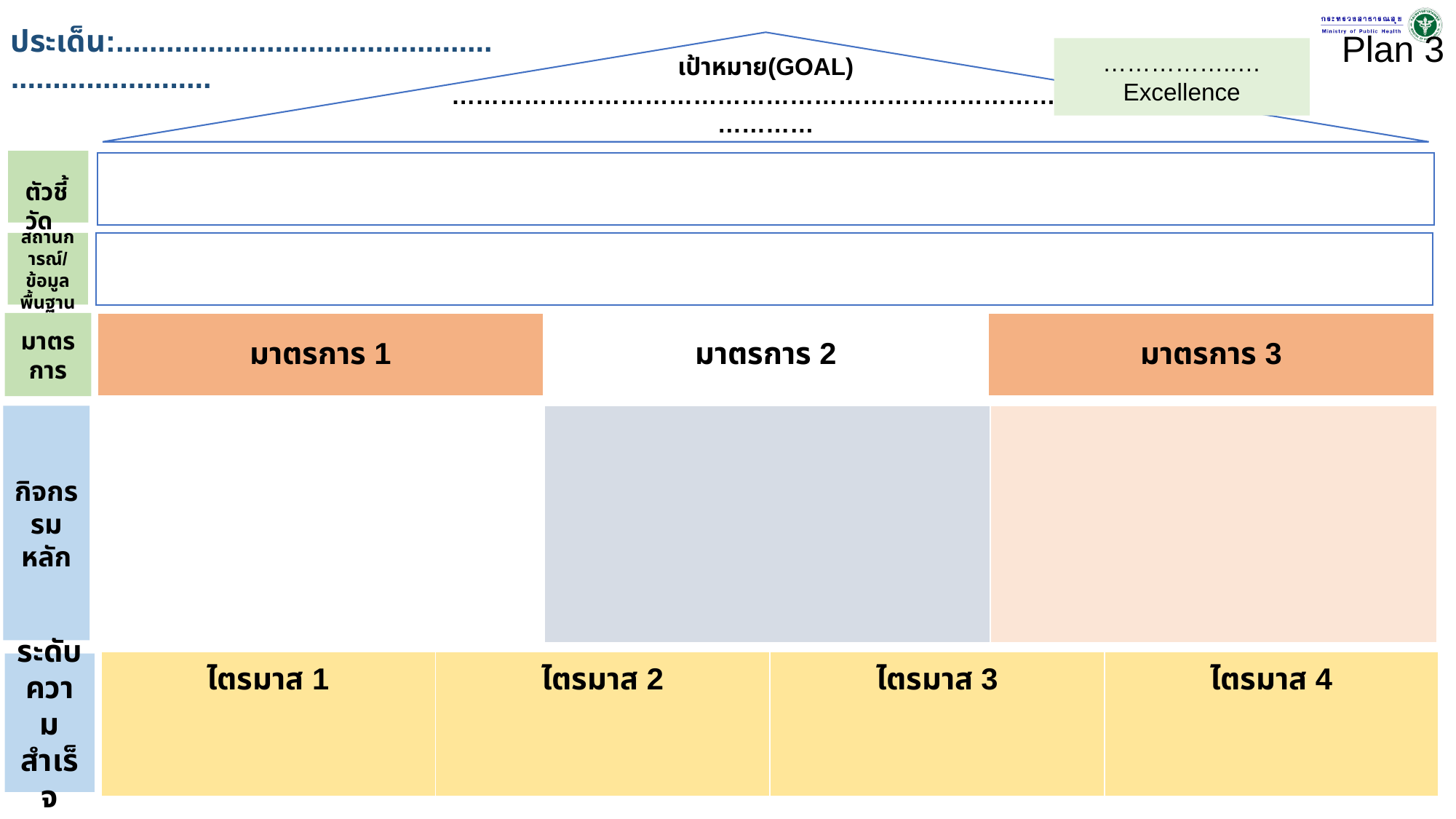

ประเด็น:.....................................................................

Plan 3

เป้าหมาย(GOAL) ………………………………………………………………………………

……………..…
Excellence

ตัวชี้วัด
สถานการณ์/ข้อมูลพื้นฐาน

| มาตรการ 1 | มาตรการ 2 | มาตรการ 3 |
| --- | --- | --- |
มาตรการ
กิจกรรมหลัก
|  |  |  |
| --- | --- | --- |
| ไตรมาส 1 | ไตรมาส 2 | ไตรมาส 3 | ไตรมาส 4 |
| --- | --- | --- | --- |
ระดับความสำเร็จ